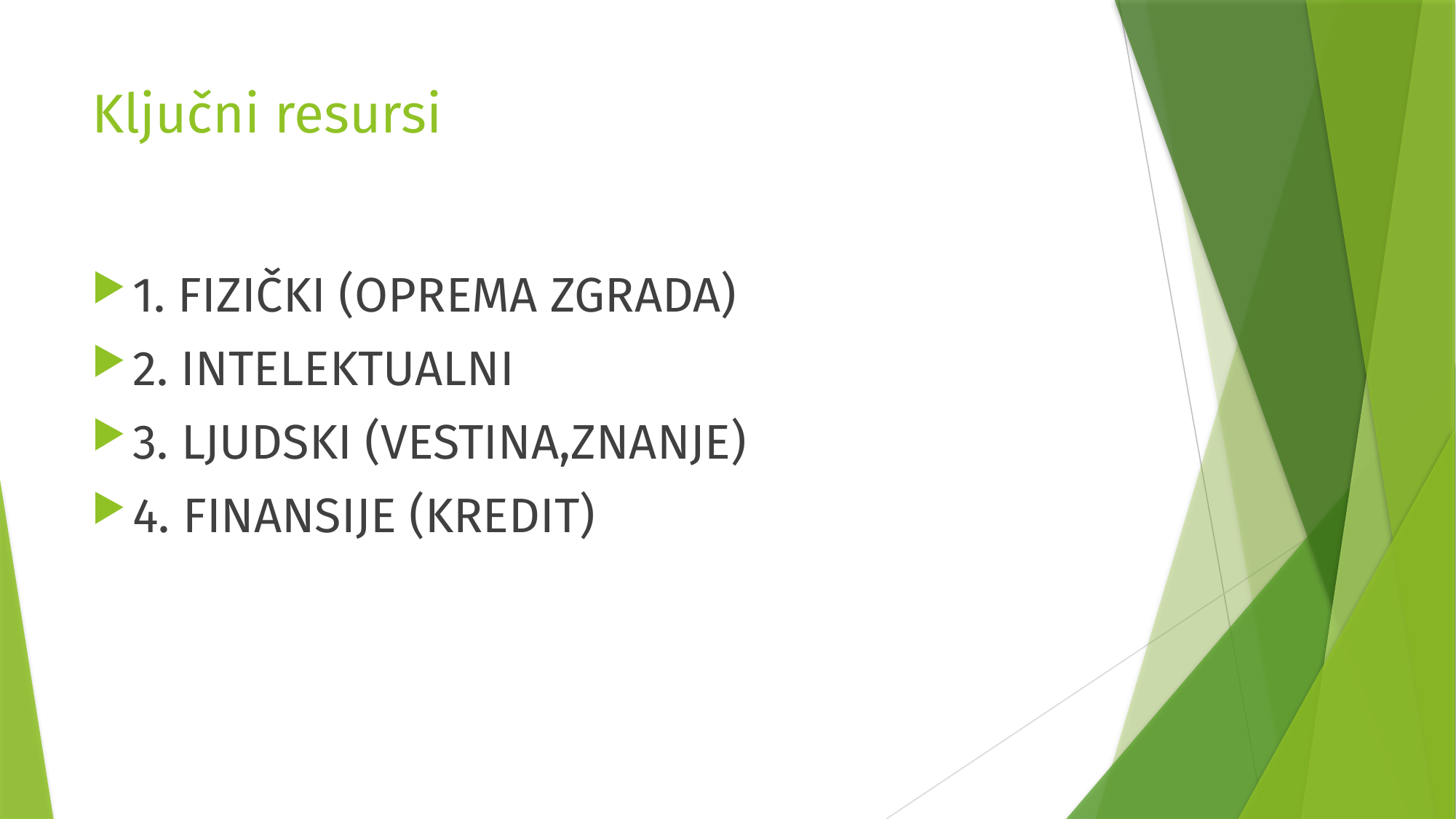

# Ključni resursi
1. FIZIČKI (OPREMA ZGRADA)
2. INTELEKTUALNI
3. LJUDSKI (VESTINA,ZNANJE)
4. FINANSIJE (KREDIT)